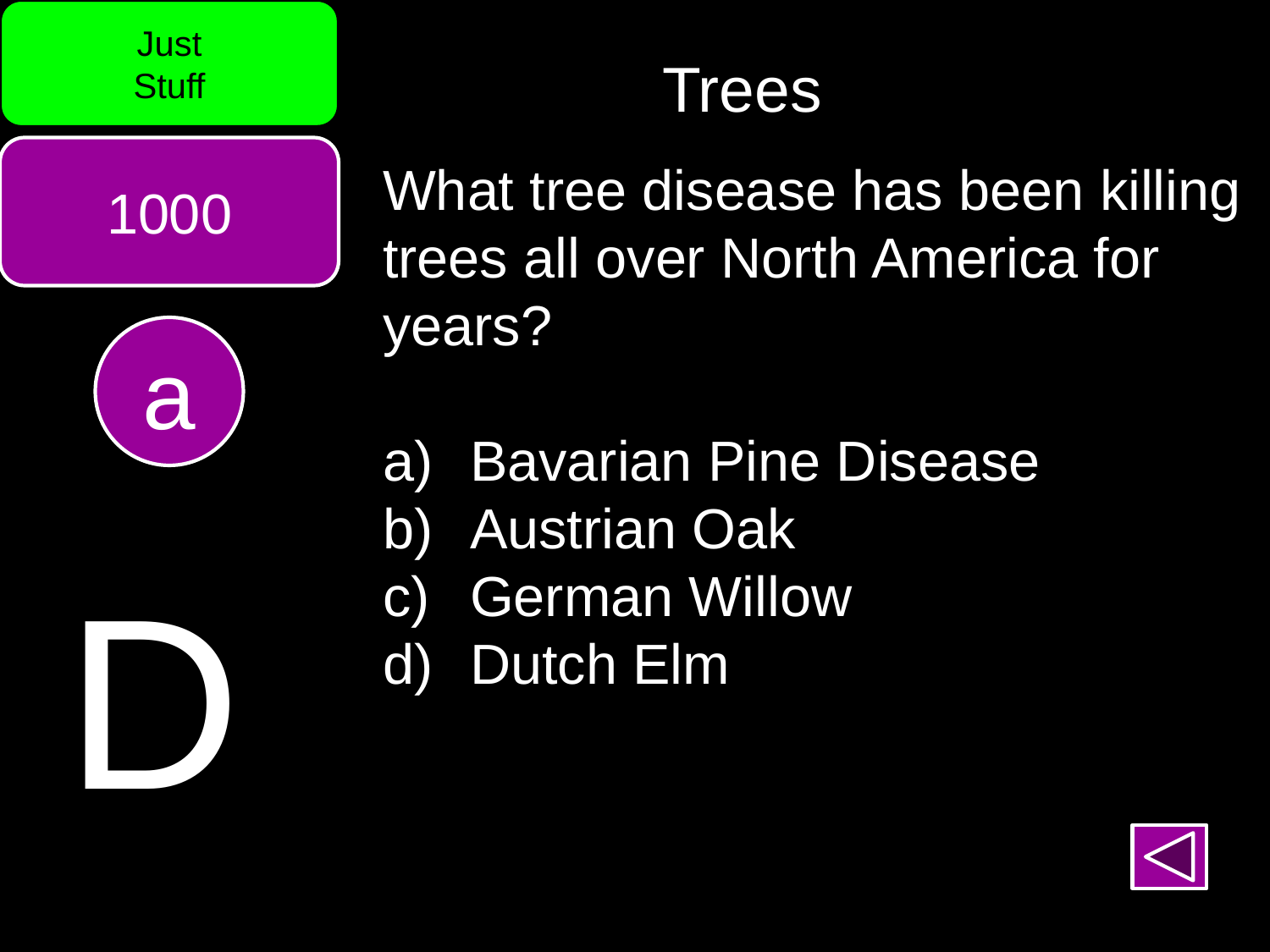

Just
Stuff
Trees
1000
What tree disease has been killing trees all over North America for years?

 Bavarian Pine Disease
 Austrian Oak
 German Willow
 Dutch Elm
a
D